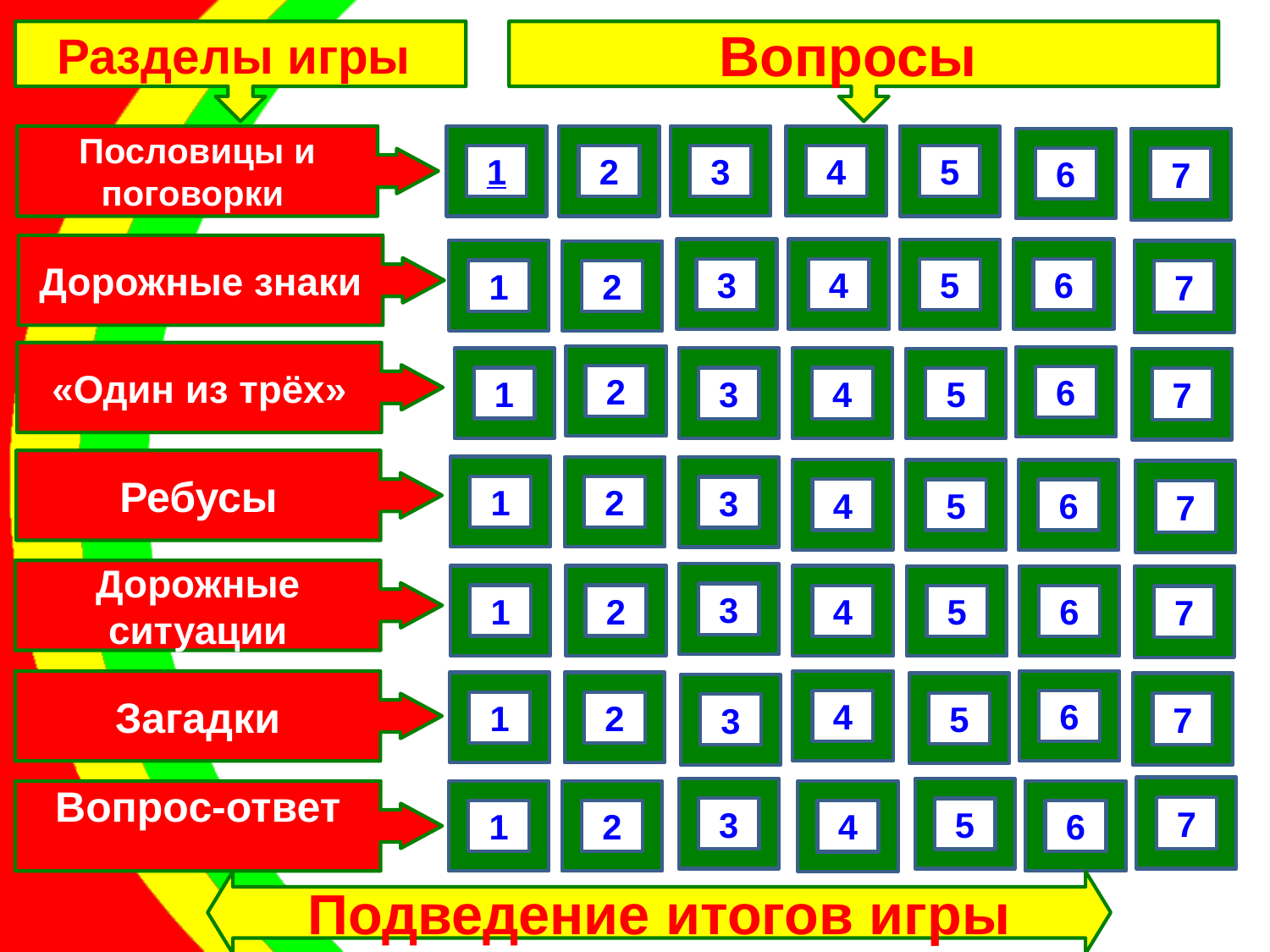

Разделы игры
Вопросы
Пословицы и поговорки
1
3
4
2
5
6
7
Дорожные знаки
3
4
6
5
1
2
7
«Один из трёх»
2
6
1
3
4
5
7
Ребусы
1
2
3
4
5
6
7
Дорожные ситуации
3
1
2
4
5
6
7
4
Загадки
6
1
2
5
7
3
7
3
5
Вопрос-ответ

1
6
2
4
Подведение итогов игры